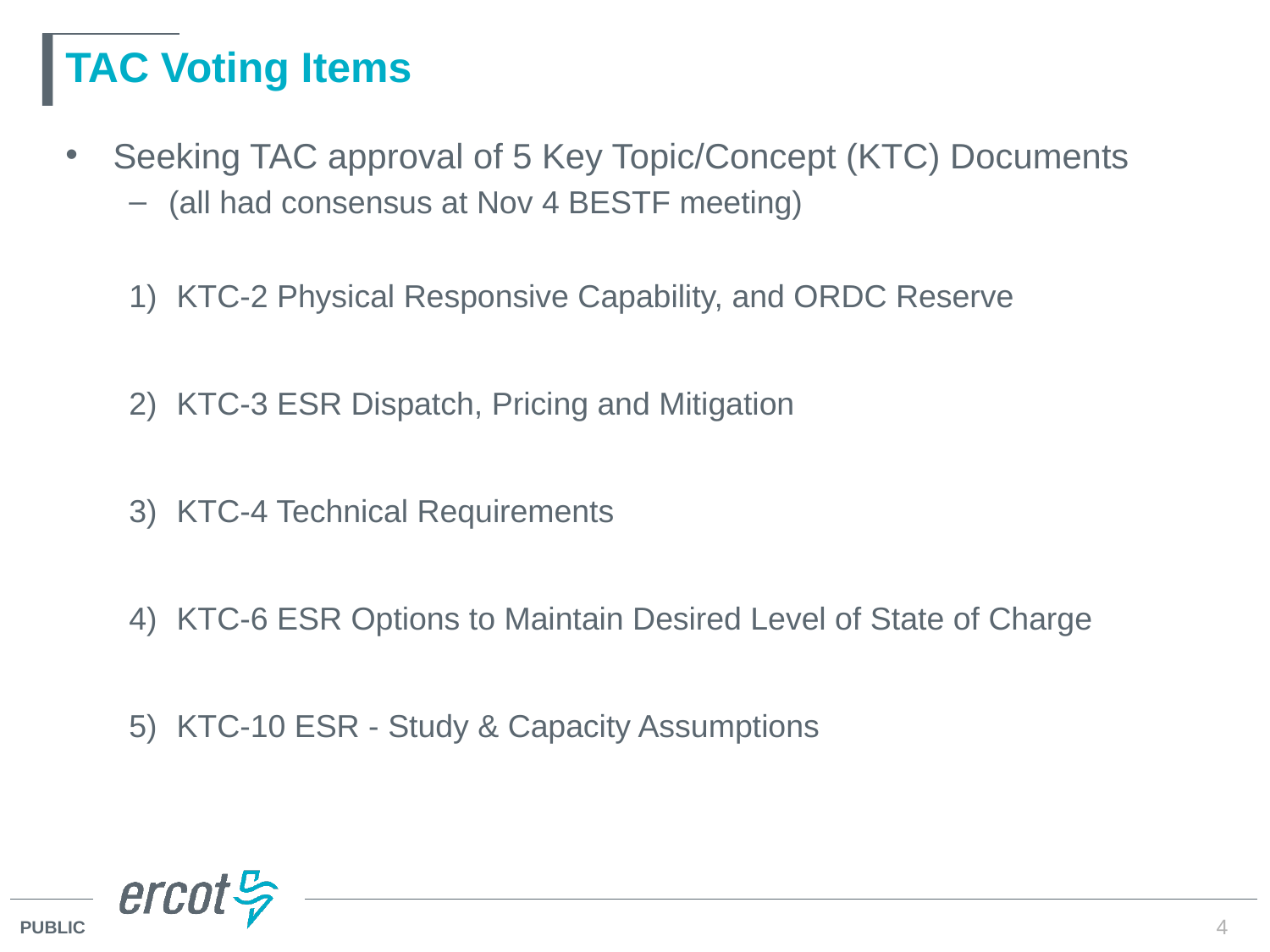

# TAC Voting Items
Seeking TAC approval of 5 Key Topic/Concept (KTC) Documents
(all had consensus at Nov 4 BESTF meeting)

KTC-2 Physical Responsive Capability, and ORDC Reserve

KTC-3 ESR Dispatch, Pricing and Mitigation

KTC-4 Technical Requirements

KTC-6 ESR Options to Maintain Desired Level of State of Charge

KTC-10 ESR - Study & Capacity Assumptions

4